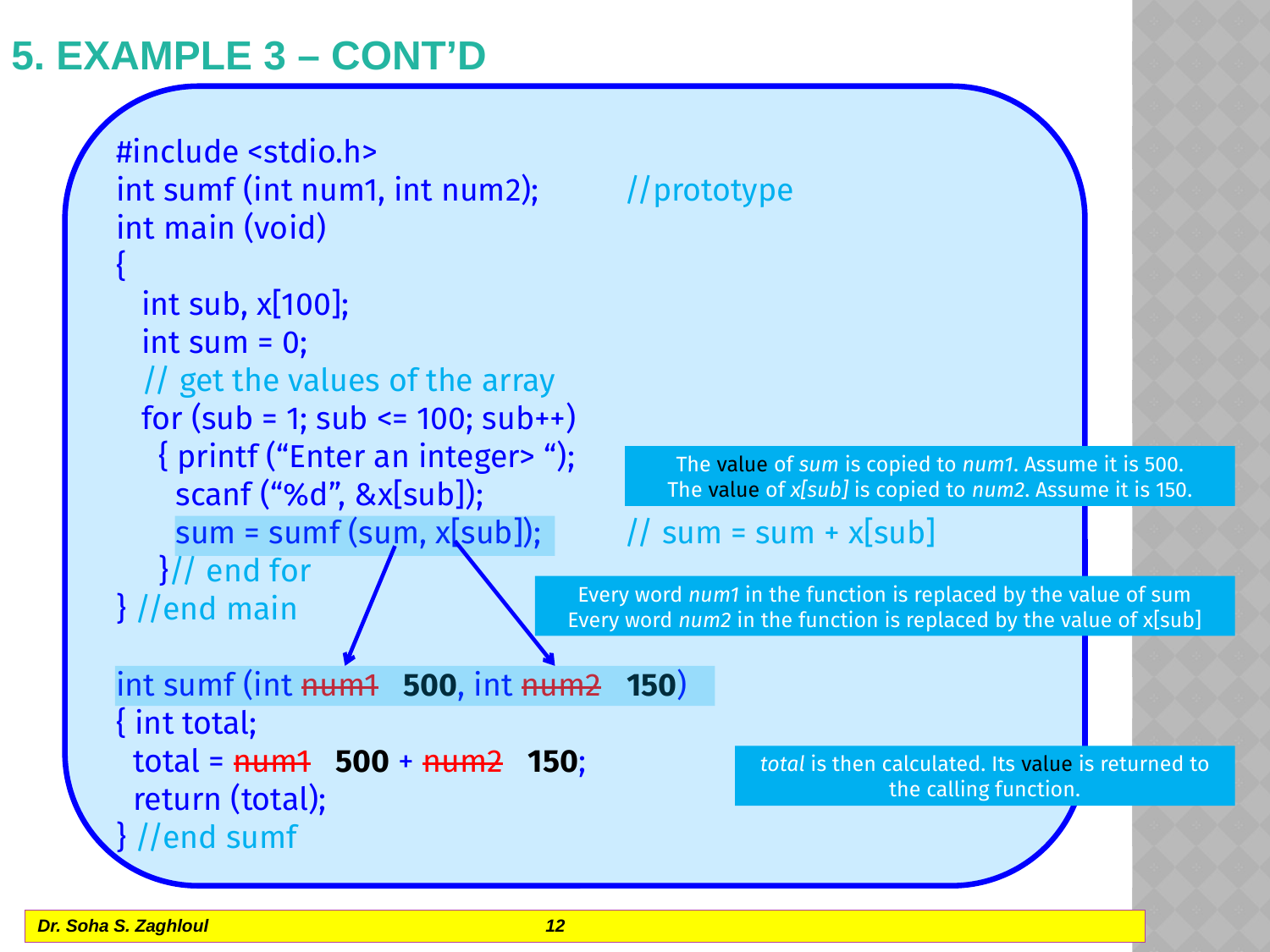

# 5. Example 3 – cont’d
#include <stdio.h>
int sumf (int num1, int num2);	//prototype
int main (void)
{
   int sub, x[100];
   int sum = 0;
   // get the values of the array
   for (sub = 1; sub <= 100; sub++)
     { printf (“Enter an integer> “);
       scanf (“%d”, &x[sub]);
       sum = sumf (sum, x[sub]);	// sum = sum + x[sub]
     }// end for
} //end main

int sumf (int num1   500, int num2   150)
{ int total;
  total = num1   500 + num2   150;
  return (total);
} //end sumf

The value of sum is copied to num1. Assume it is 500.
The value of x[sub] is copied to num2. Assume it is 150.

Every word num1 in the function is replaced by the value of sum
Every word num2 in the function is replaced by the value of x[sub]

total is then calculated. Its value is returned to the calling function.
Dr. Soha S. Zaghloul			12